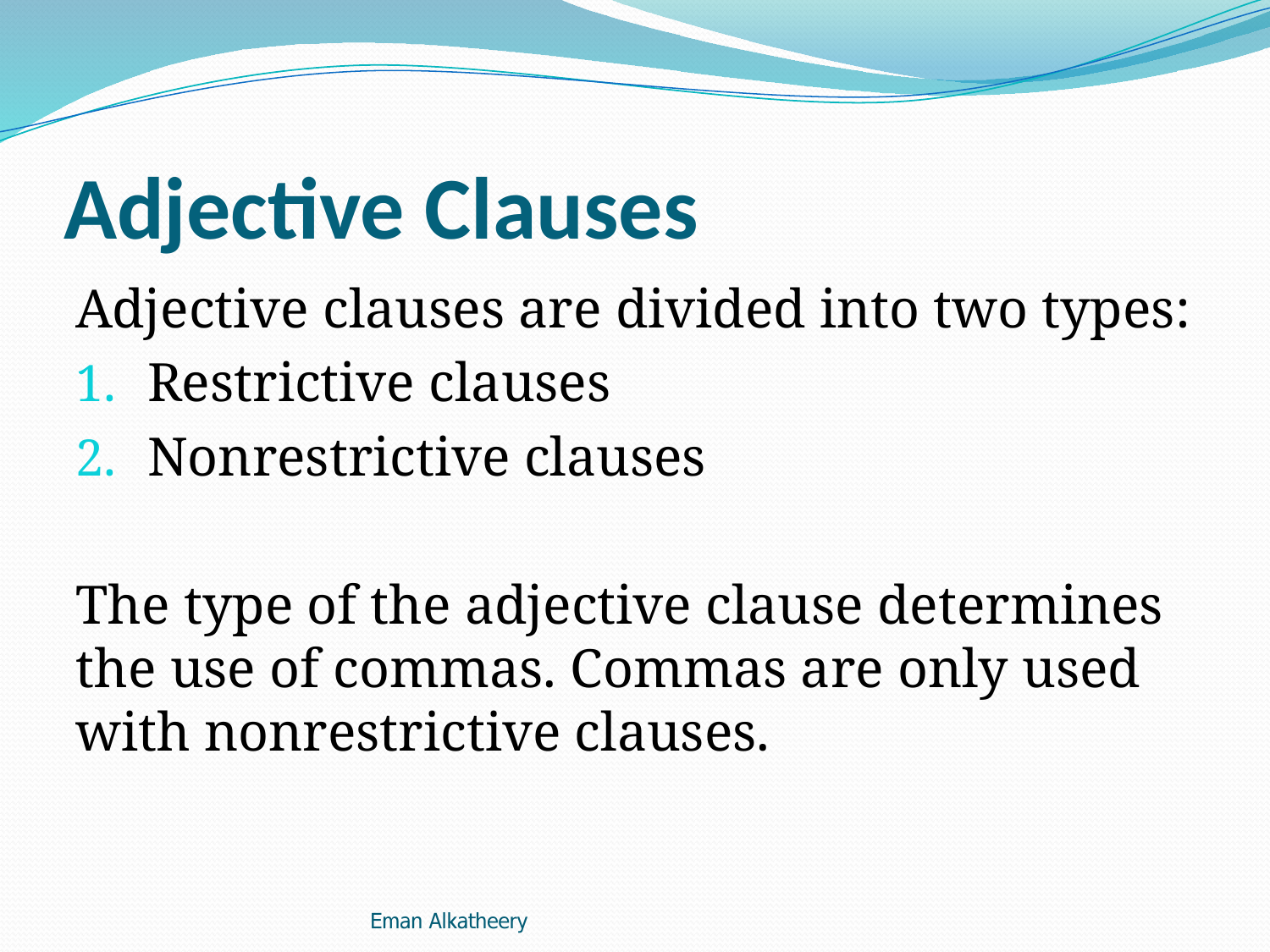

# Adjective Clauses
Adjective clauses are divided into two types:
Restrictive clauses
Nonrestrictive clauses

The type of the adjective clause determines the use of commas. Commas are only used with nonrestrictive clauses.
Eman Alkatheery